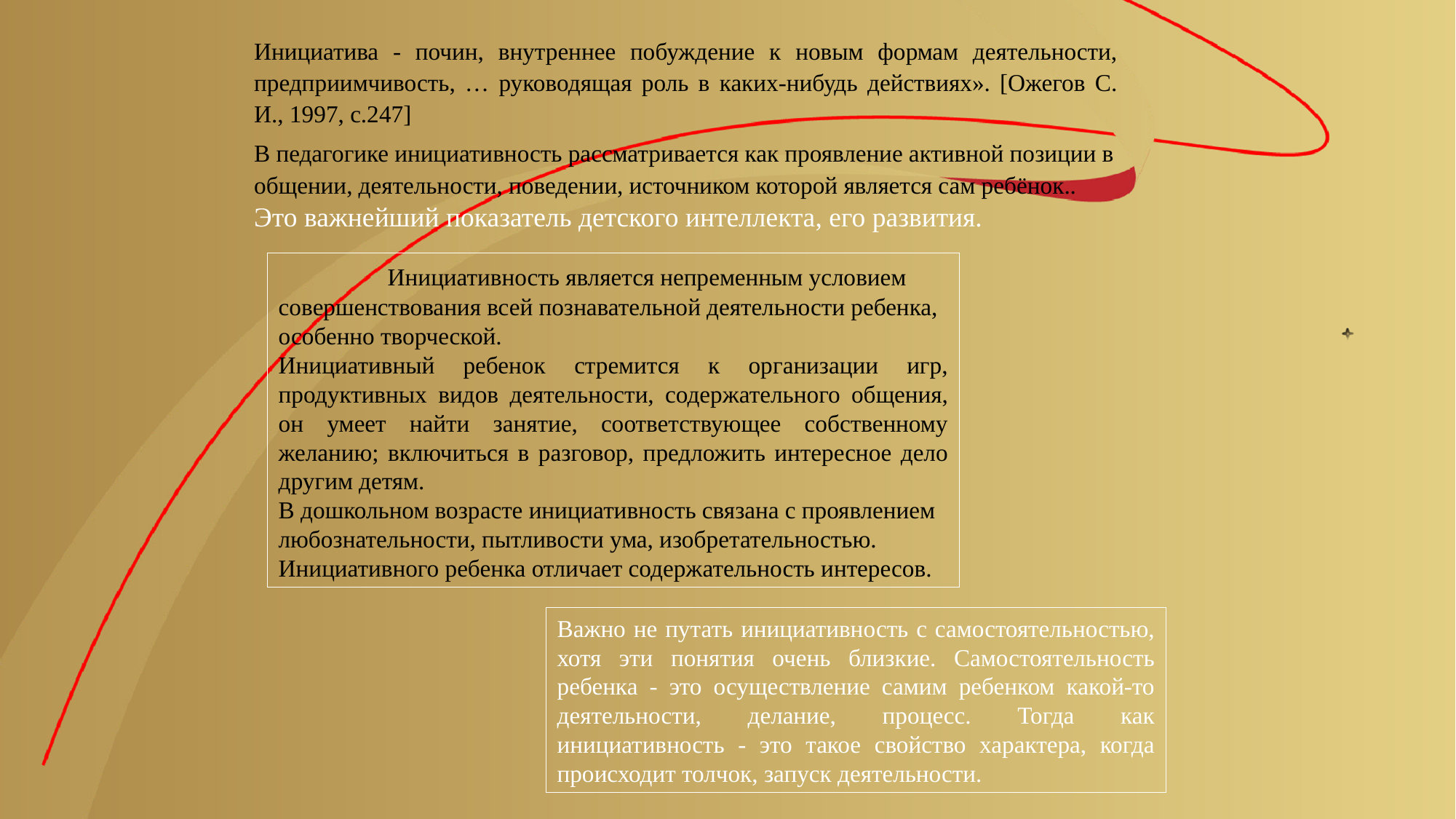

Инициатива - почин, внутреннее побуждение к новым формам деятельности, предприимчивость, … руководящая роль в каких-нибудь действиях». [Ожегов С. И., 1997, с.247]
В педагогике инициативность рассматривается как проявление активной позиции в общении, деятельности, поведении, источником которой является сам ребёнок.. Это важнейший показатель детского интеллекта, его развития.

	Инициативность является непременным условием совершенствования всей познавательной деятельности ребенка, особенно творческой.
Инициативный ребенок стремится к организации игр, продуктивных видов деятельности, содержательного общения, он умеет найти занятие, соответствующее собственному желанию; включиться в разговор, предложить интересное дело другим детям.
В дошкольном возрасте инициативность связана с проявлением любознательности, пытливости ума, изобретательностью. Инициативного ребенка отличает содержательность интересов.

Важно не путать инициативность с самостоятельностью, хотя эти понятия очень близкие. Самостоятельность ребенка - это осуществление самим ребенком какой-то деятельности, делание, процесс. Тогда как инициативность - это такое свойство характера, когда происходит толчок, запуск деятельности.